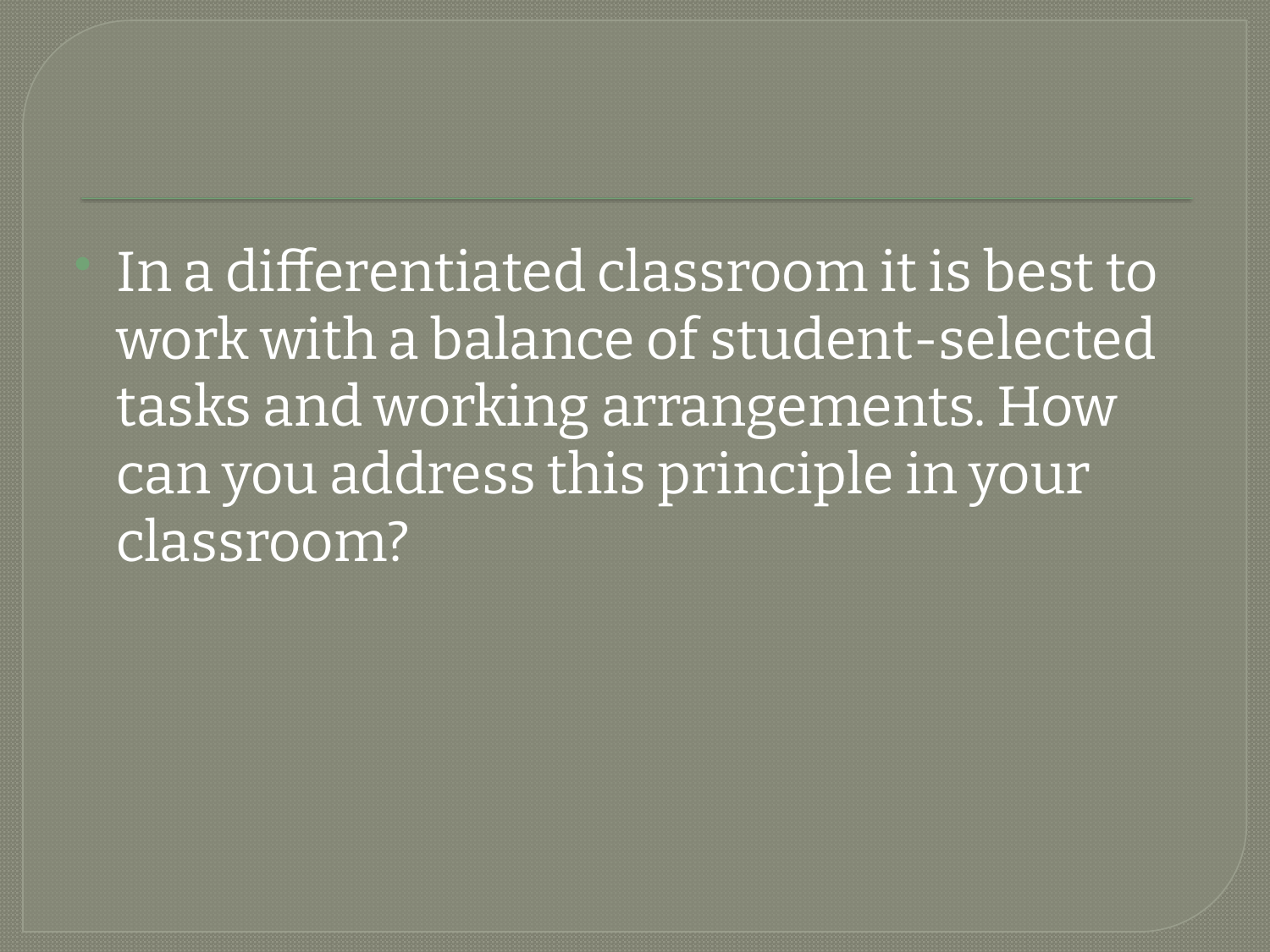

#
In a differentiated classroom it is best to work with a balance of student-selected tasks and working arrangements. How can you address this principle in your classroom?